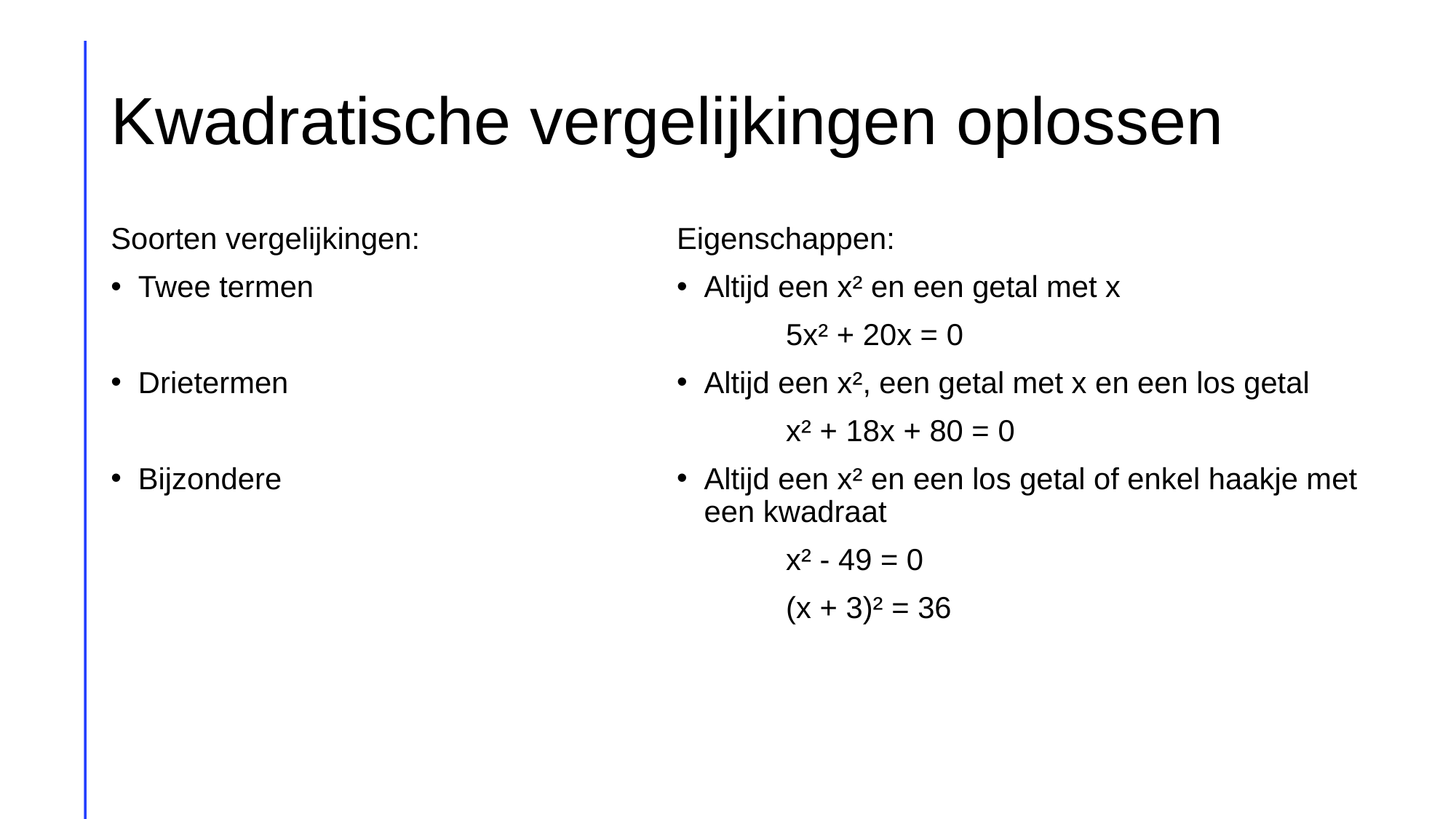

# Kwadratische vergelijkingen oplossen
Soorten vergelijkingen:
Twee termen

Drietermen

Bijzondere
Eigenschappen:
Altijd een x² en een getal met x
	5x² + 20x = 0
Altijd een x², een getal met x en een los getal
	x² + 18x + 80 = 0
Altijd een x² en een los getal of enkel haakje met een kwadraat
	x² - 49 = 0
	(x + 3)² = 36